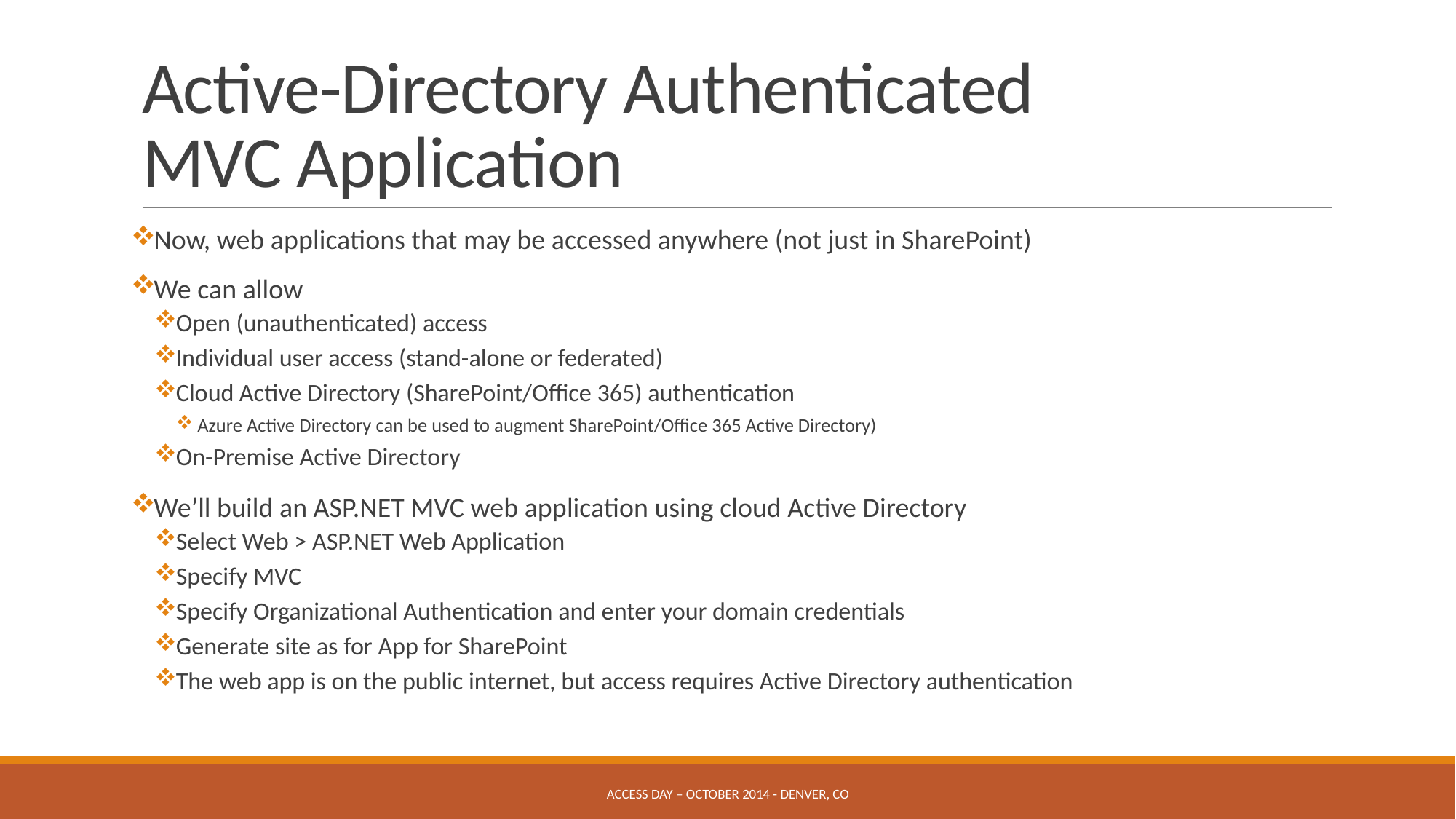

# Active-Directory Authenticated MVC Application
Now, web applications that may be accessed anywhere (not just in SharePoint)
We can allow
Open (unauthenticated) access
Individual user access (stand-alone or federated)
Cloud Active Directory (SharePoint/Office 365) authentication
Azure Active Directory can be used to augment SharePoint/Office 365 Active Directory)
On-Premise Active Directory
We’ll build an ASP.NET MVC web application using cloud Active Directory
Select Web > ASP.NET Web Application
Specify MVC
Specify Organizational Authentication and enter your domain credentials
Generate site as for App for SharePoint
The web app is on the public internet, but access requires Active Directory authentication

ACCESS DAY – October 2014 - DENVER, CO